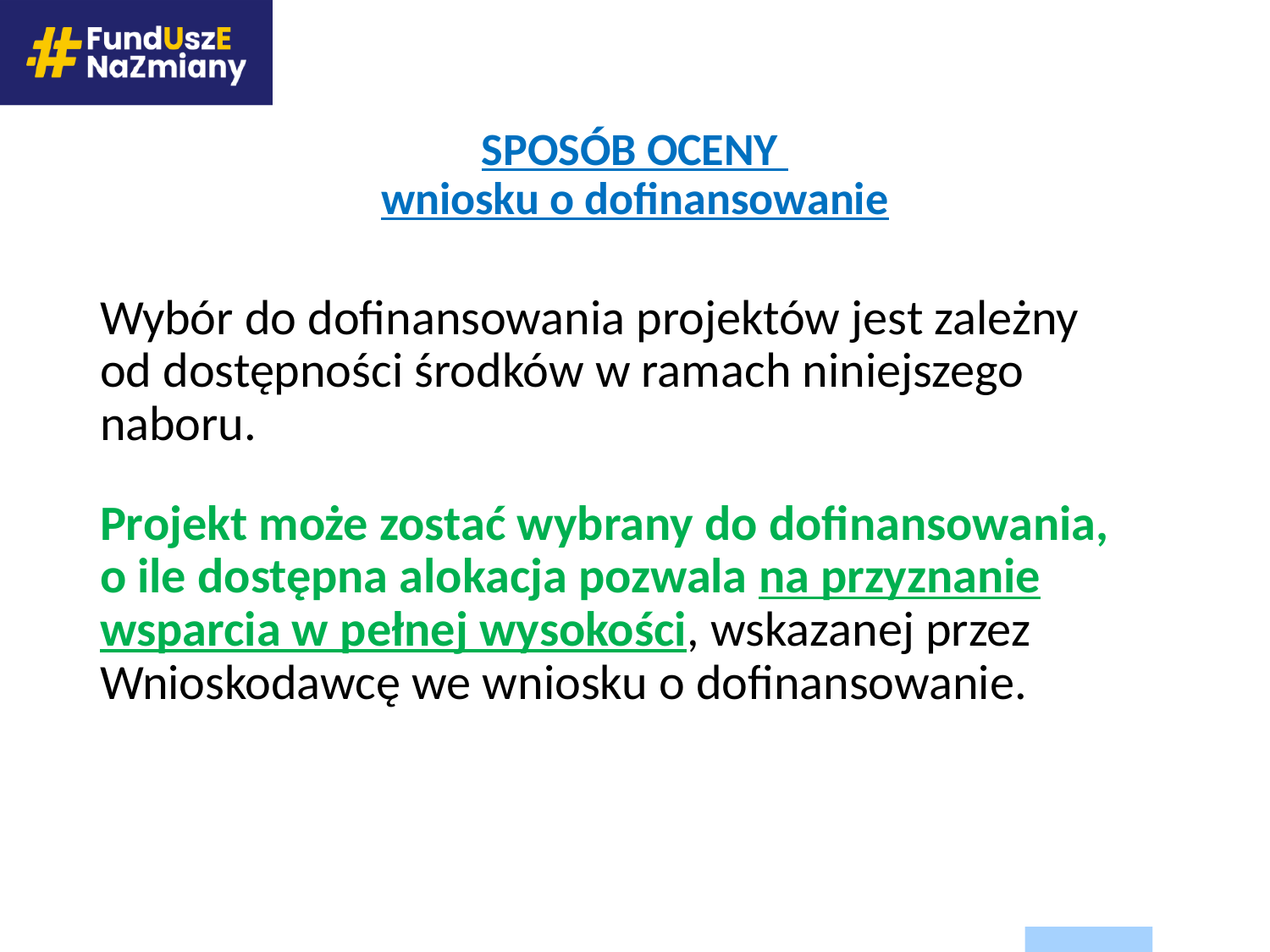

# SPOSÓB OCENY wniosku o dofinansowanie
Wybór do dofinansowania projektów jest zależny
od dostępności środków w ramach niniejszego naboru.

Projekt może zostać wybrany do dofinansowania,
o ile dostępna alokacja pozwala na przyznanie wsparcia w pełnej wysokości, wskazanej przez Wnioskodawcę we wniosku o dofinansowanie.